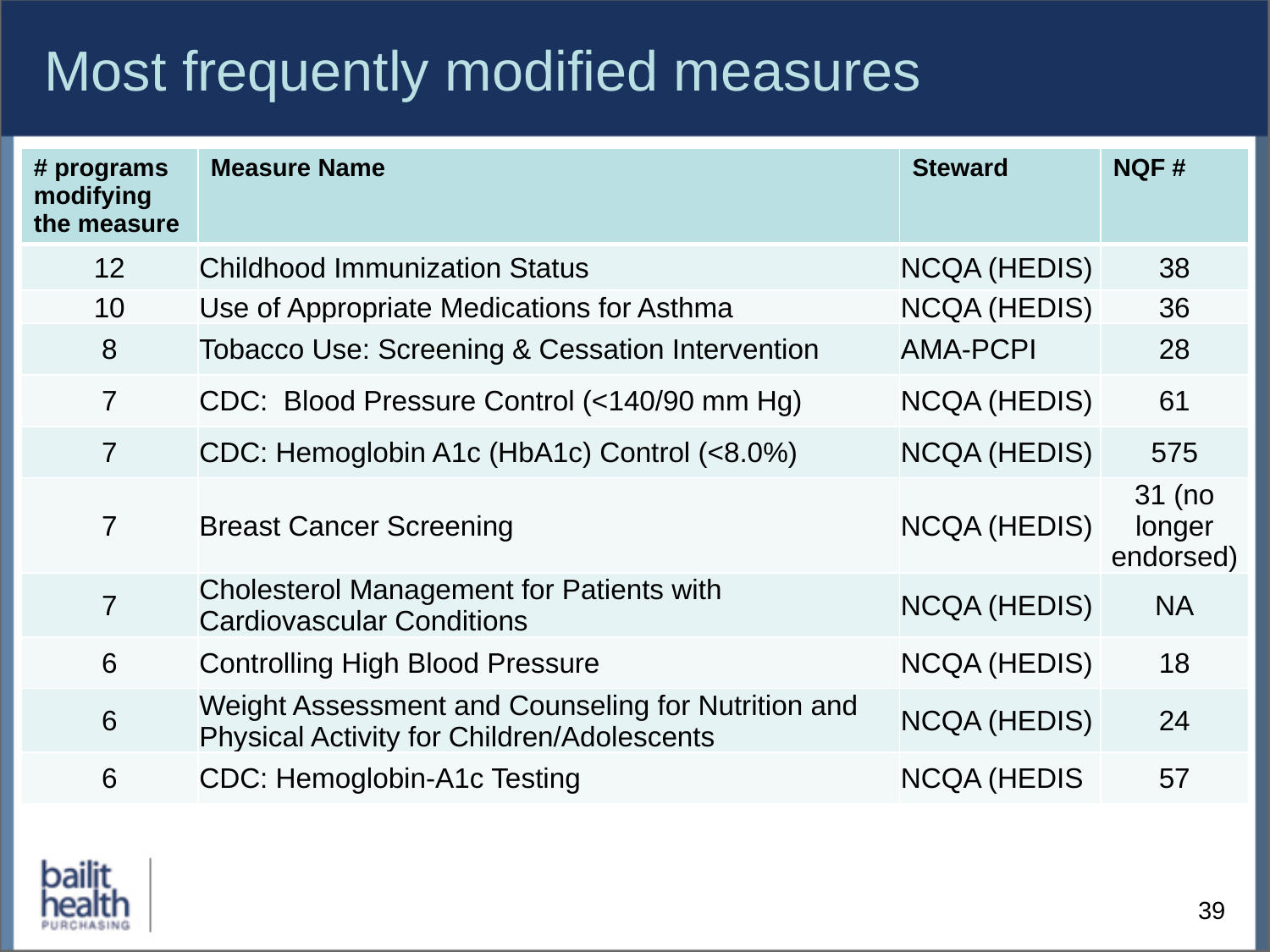

# Most frequently modified measures
| # programs modifying the measure | Measure Name | Steward | NQF # |
| --- | --- | --- | --- |
| 12 | Childhood Immunization Status | NCQA (HEDIS) | 38 |
| 10 | Use of Appropriate Medications for Asthma | NCQA (HEDIS) | 36 |
| 8 | Tobacco Use: Screening & Cessation Intervention | AMA-PCPI | 28 |
| 7 | CDC: Blood Pressure Control (<140/90 mm Hg) | NCQA (HEDIS) | 61 |
| 7 | CDC: Hemoglobin A1c (HbA1c) Control (<8.0%) | NCQA (HEDIS) | 575 |
| 7 | Breast Cancer Screening | NCQA (HEDIS) | 31 (no longer endorsed) |
| 7 | Cholesterol Management for Patients with Cardiovascular Conditions | NCQA (HEDIS) | NA |
| 6 | Controlling High Blood Pressure | NCQA (HEDIS) | 18 |
| 6 | Weight Assessment and Counseling for Nutrition and Physical Activity for Children/Adolescents | NCQA (HEDIS) | 24 |
| 6 | CDC: Hemoglobin-A1c Testing | NCQA (HEDIS | 57 |
39